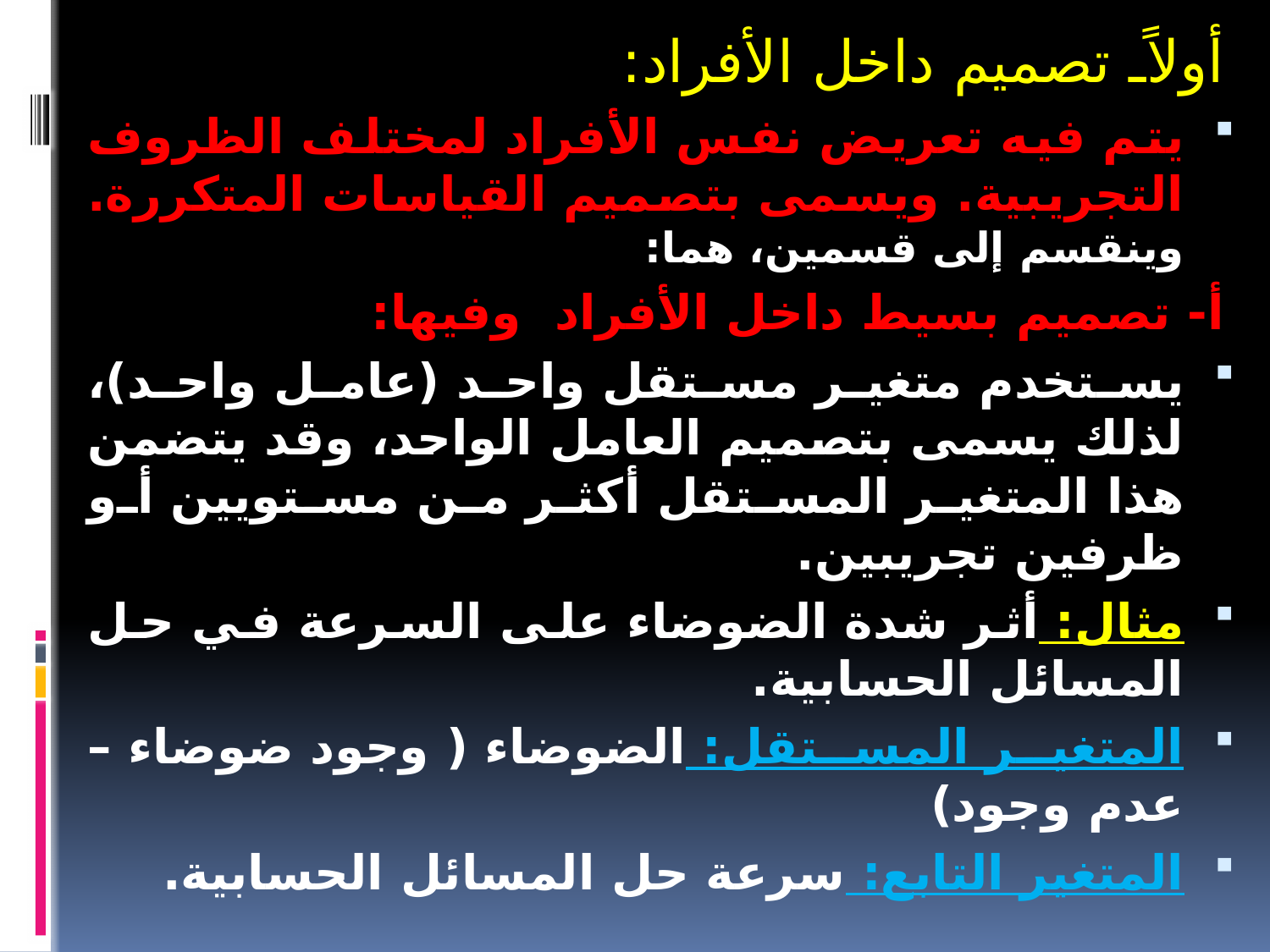

أولاًـ تصميم داخل الأفراد:
يتم فيه تعريض نفس الأفراد لمختلف الظروف التجريبية. ويسمى بتصميم القياسات المتكررة. وينقسم إلى قسمين، هما:
أ- تصميم بسيط داخل الأفراد  وفيها:
يستخدم متغير مستقل واحد (عامل واحد)، لذلك يسمى بتصميم العامل الواحد، وقد يتضمن هذا المتغير المستقل أكثر من مستويين أو ظرفين تجريبين.
مثال: أثر شدة الضوضاء على السرعة في حل المسائل الحسابية.
المتغير المستقل: الضوضاء ( وجود ضوضاء – عدم وجود)
المتغير التابع: سرعة حل المسائل الحسابية.